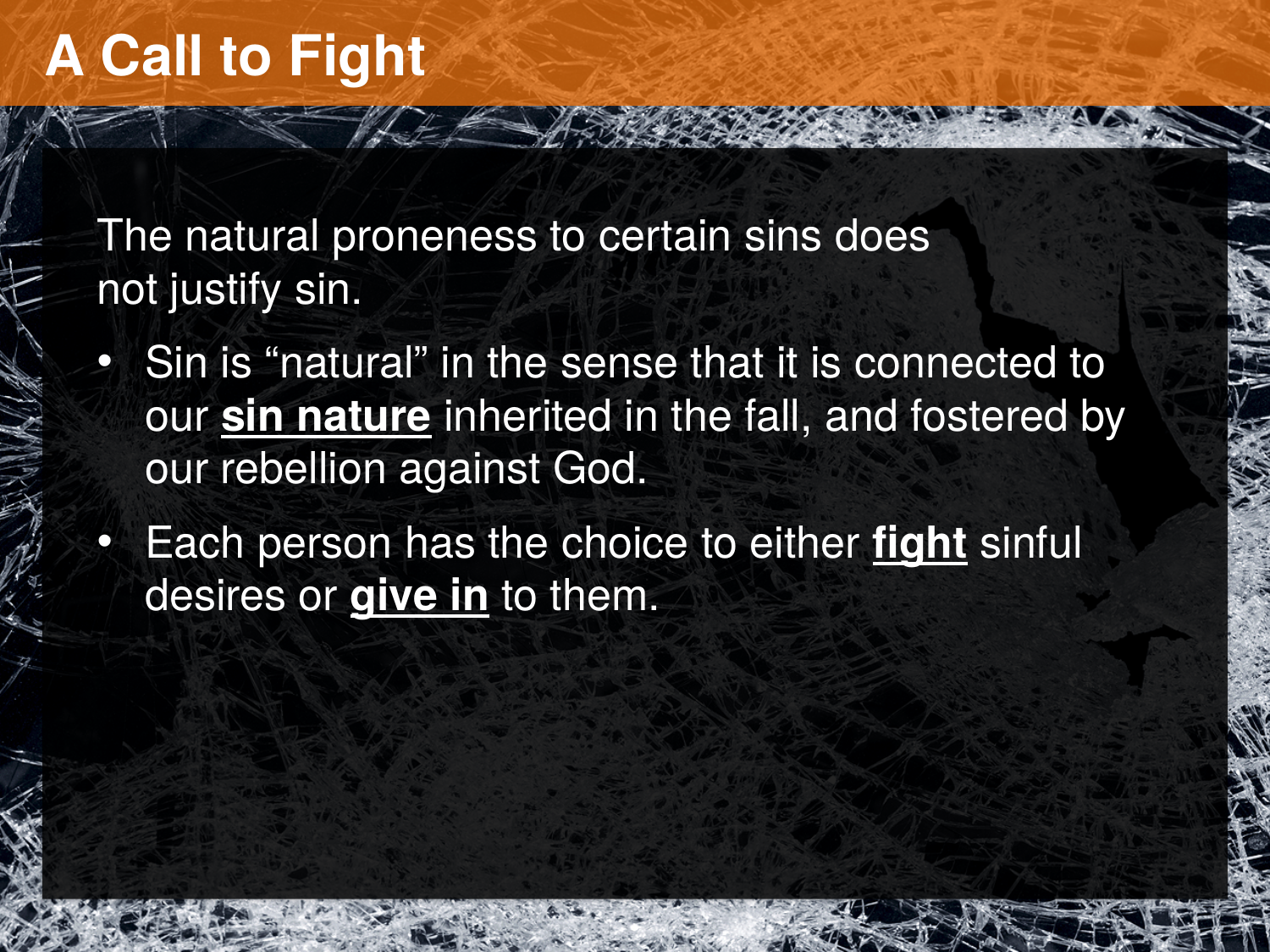

A Call to Fight

The natural proneness to certain sins does
not justify sin.
Sin is “natural” in the sense that it is connected to our sin nature inherited in the fall, and fostered by our rebellion against God.
Each person has the choice to either fight sinful desires or give in to them.